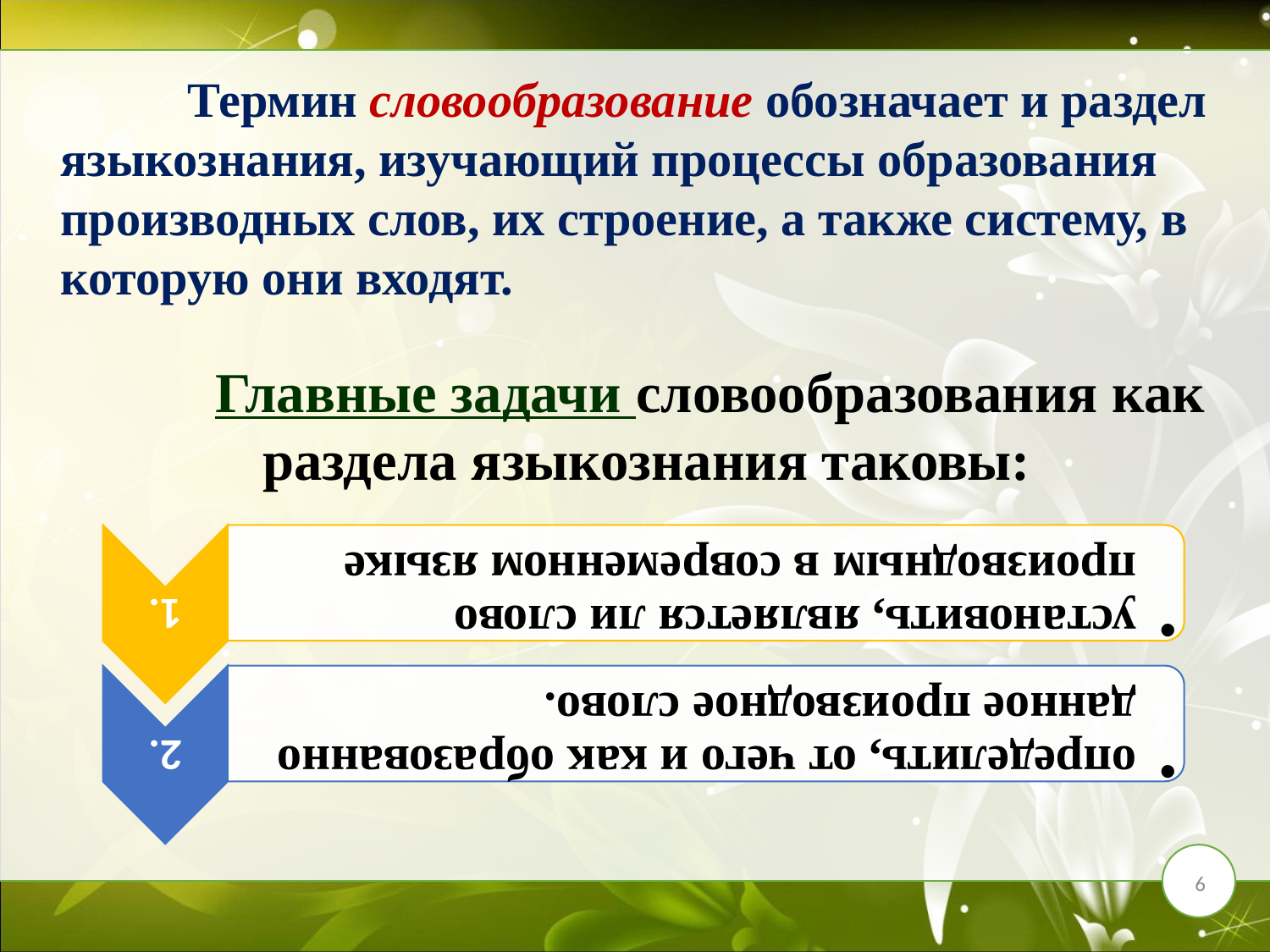

Термин словообразование обозначает и раздел языкознания, изучающий процессы образования производных слов, их строение, а также систему, в которую они входят.
Образование новых слов может иметь несколько целей: первая цель – обозначение реалий действительности сворачиванием в одно слово синтаксических конструкций (выключатель – то, чем выключают);
вторая цель – перемещение в иную синтаксическую позицию того или иного смысла (например, от глаголов образуются существительные со значением действия типа пение, которые могут выступать в качестве предмета сообщения, занимая синтаксическую позицию подлежащего); словообразование может служить также для выражения стилистической характеристики слова (ср.: небо – небеса) и эмоционально-оценочных компонентов значений (ср.: книга – книжонка).
	Главные задачи словообразования как раздела языкознания таковы:

1.
установить, является ли слово производным в современном языке
2.
определить, от чего и как образованно данное производное слово.

6